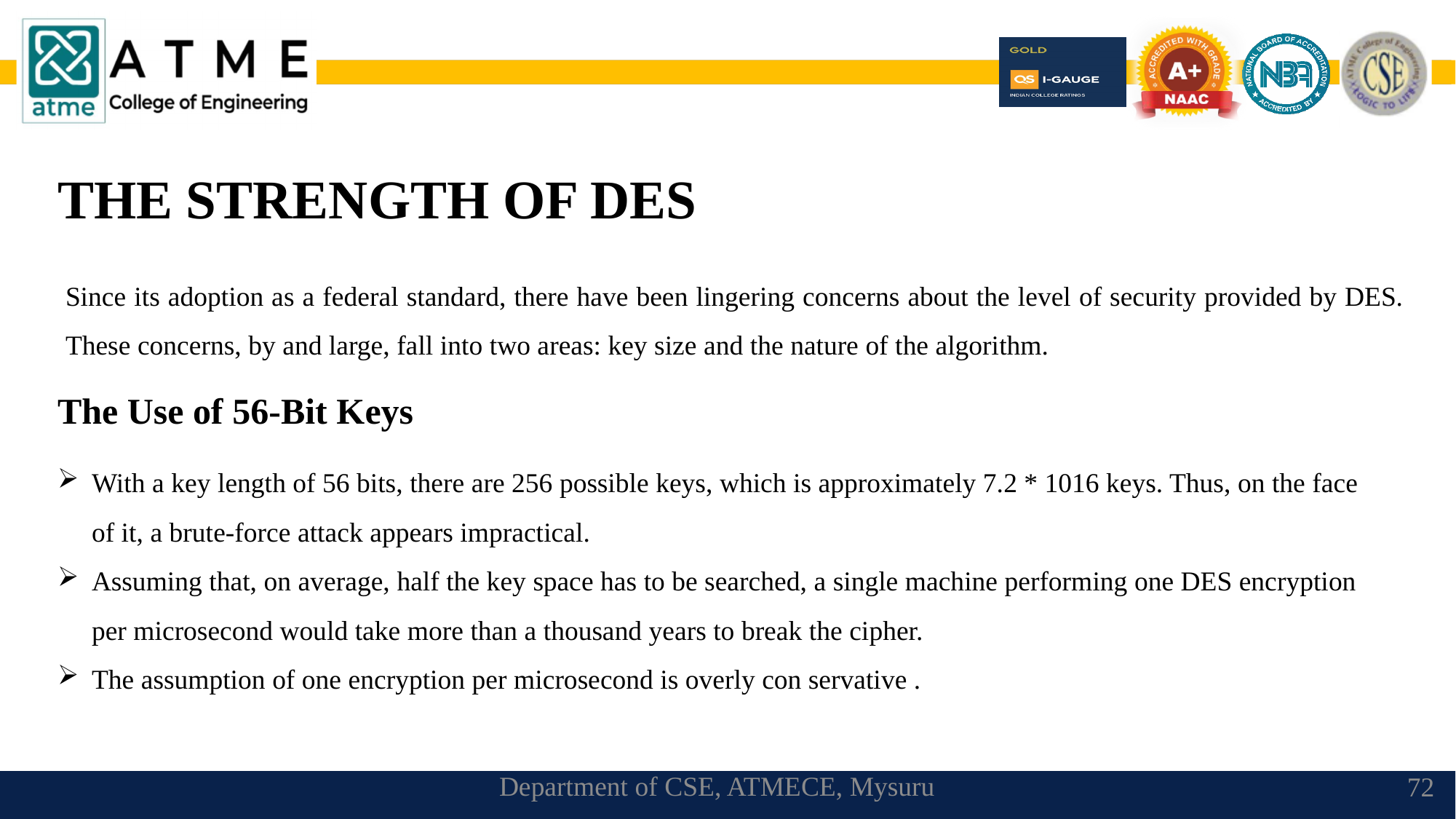

THE STRENGTH OF DES
Since its adoption as a federal standard, there have been lingering concerns about the level of security provided by DES. These concerns, by and large, fall into two areas: key size and the nature of the algorithm.
The Use of 56-Bit Keys
With a key length of 56 bits, there are 256 possible keys, which is approximately 7.2 * 1016 keys. Thus, on the face of it, a brute-force attack appears impractical.
Assuming that, on average, half the key space has to be searched, a single machine performing one DES encryption per microsecond would take more than a thousand years to break the cipher.
The assumption of one encryption per microsecond is overly con servative .
Department of CSE, ATMECE, Mysuru
72